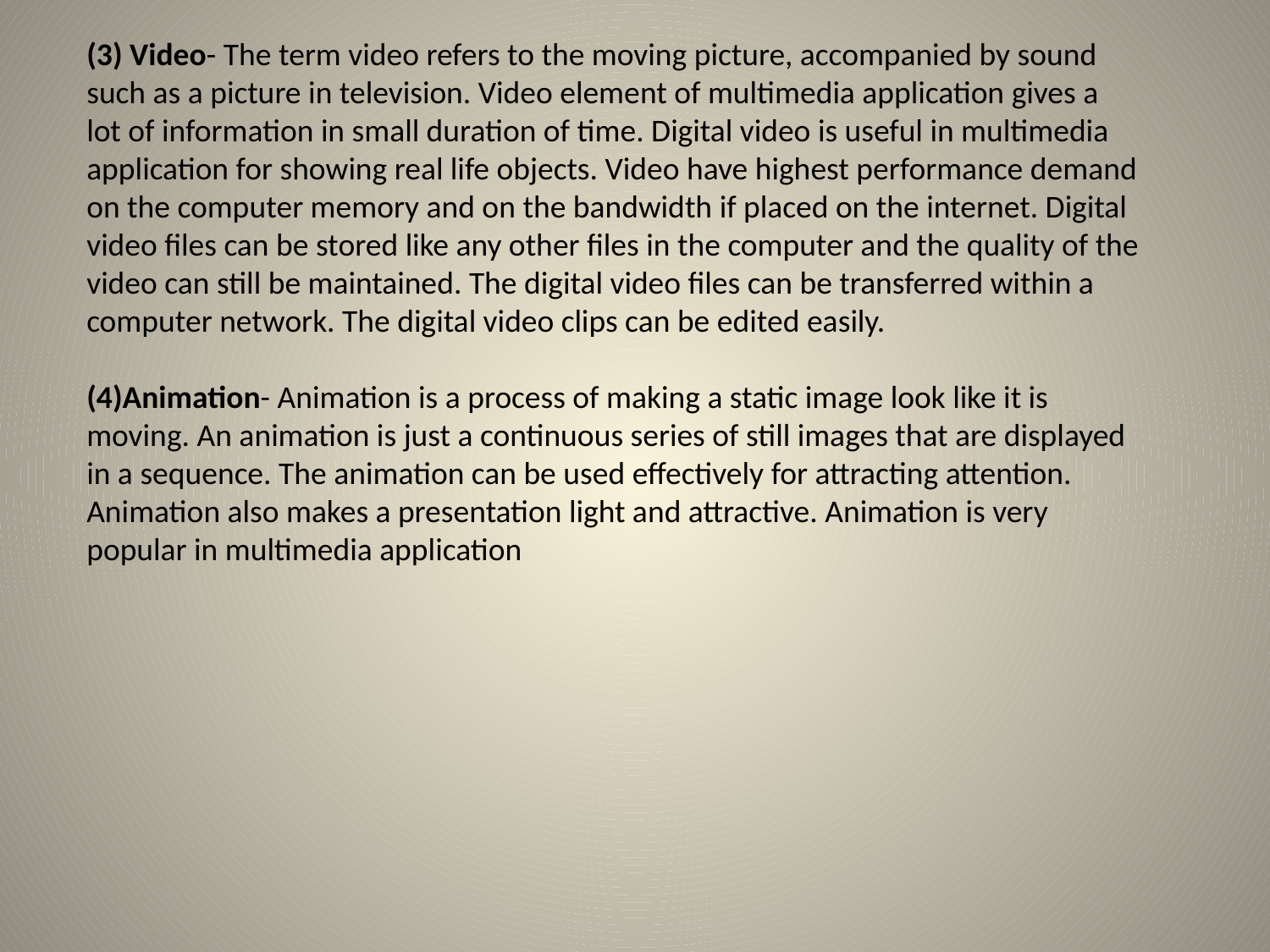

(3) Video- The term video refers to the moving picture, accompanied by sound such as a picture in television. Video element of multimedia application gives a lot of information in small duration of time. Digital video is useful in multimedia application for showing real life objects. Video have highest performance demand on the computer memory and on the bandwidth if placed on the internet. Digital video files can be stored like any other files in the computer and the quality of the video can still be maintained. The digital video files can be transferred within a computer network. The digital video clips can be edited easily.

(4)Animation- Animation is a process of making a static image look like it is moving. An animation is just a continuous series of still images that are displayed in a sequence. The animation can be used effectively for attracting attention. Animation also makes a presentation light and attractive. Animation is very popular in multimedia application